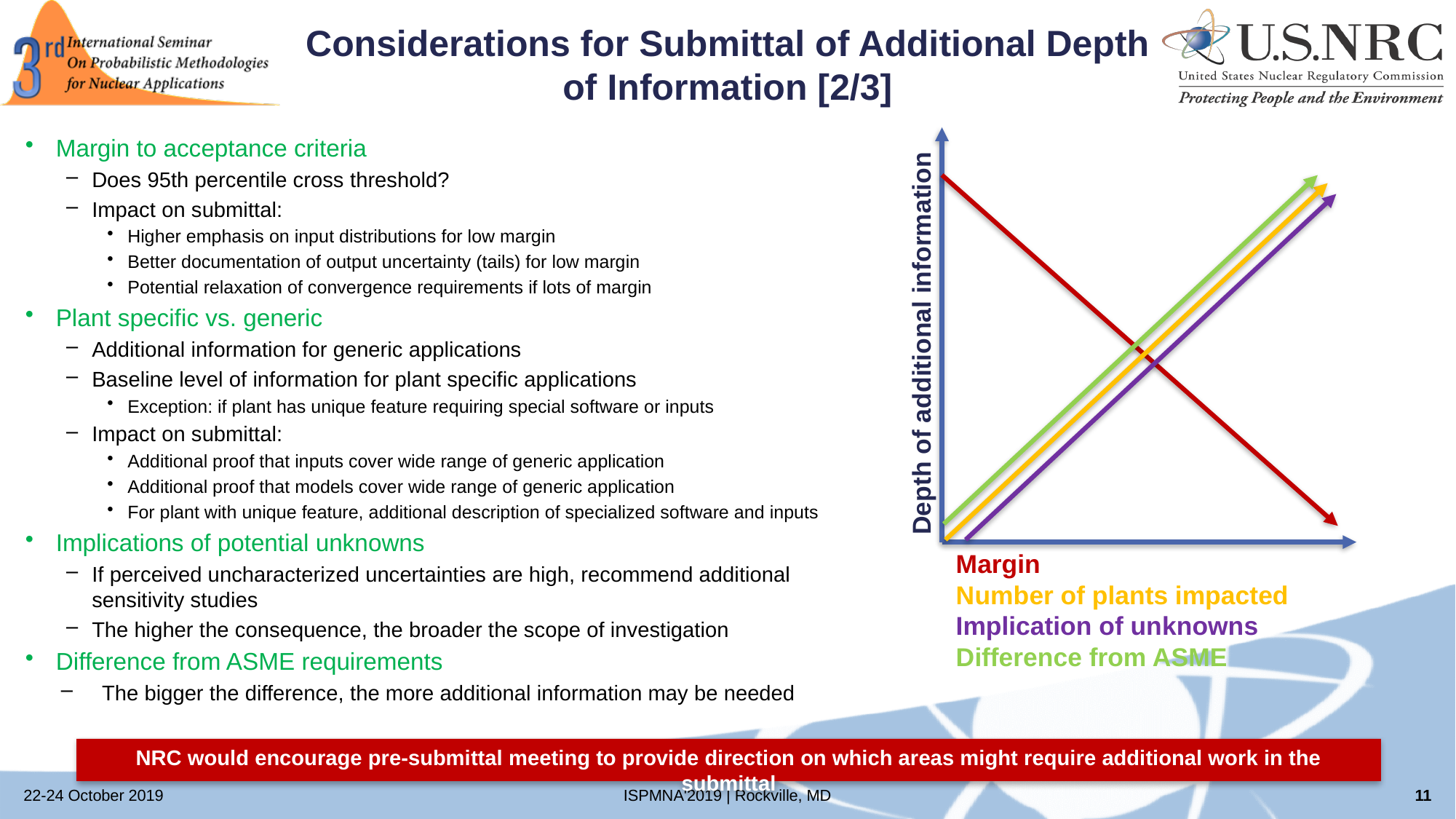

# Considerations for Submittal of Additional Depth of Information [2/3]
Margin to acceptance criteria
Does 95th percentile cross threshold?
Impact on submittal:
Higher emphasis on input distributions for low margin
Better documentation of output uncertainty (tails) for low margin
Potential relaxation of convergence requirements if lots of margin
Plant specific vs. generic
Additional information for generic applications
Baseline level of information for plant specific applications
Exception: if plant has unique feature requiring special software or inputs
Impact on submittal:
Additional proof that inputs cover wide range of generic application
Additional proof that models cover wide range of generic application
For plant with unique feature, additional description of specialized software and inputs
Implications of potential unknowns
If perceived uncharacterized uncertainties are high, recommend additional sensitivity studies
The higher the consequence, the broader the scope of investigation
Difference from ASME requirements
The bigger the difference, the more additional information may be needed
Depth of additional information
Margin
Number of plants impacted
Implication of unknowns
Difference from ASME
NRC would encourage pre-submittal meeting to provide direction on which areas might require additional work in the submittal
22-24 October 2019
ISPMNA'2019 | Rockville, MD
11